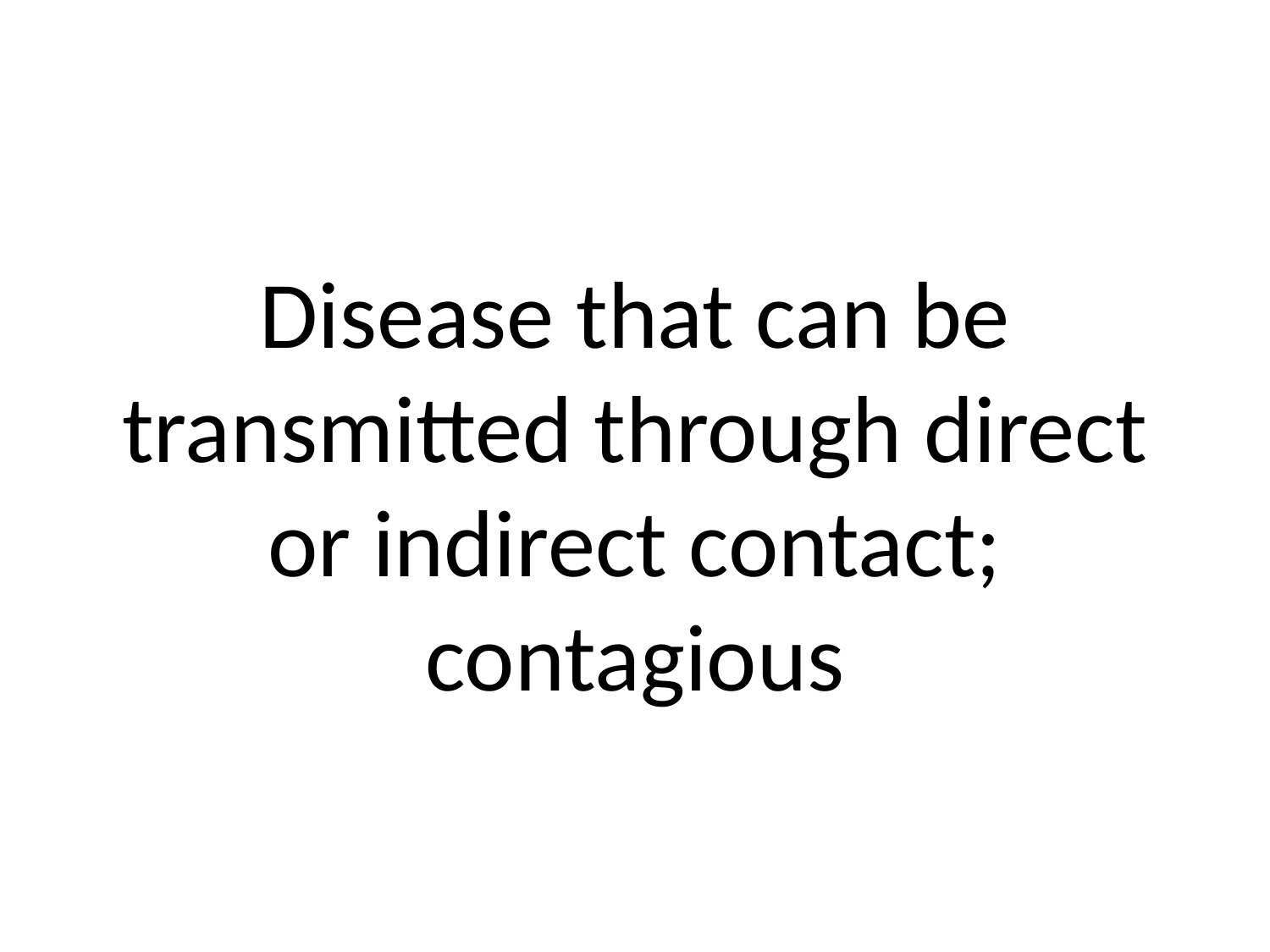

# Disease that can be transmitted through direct or indirect contact; contagious